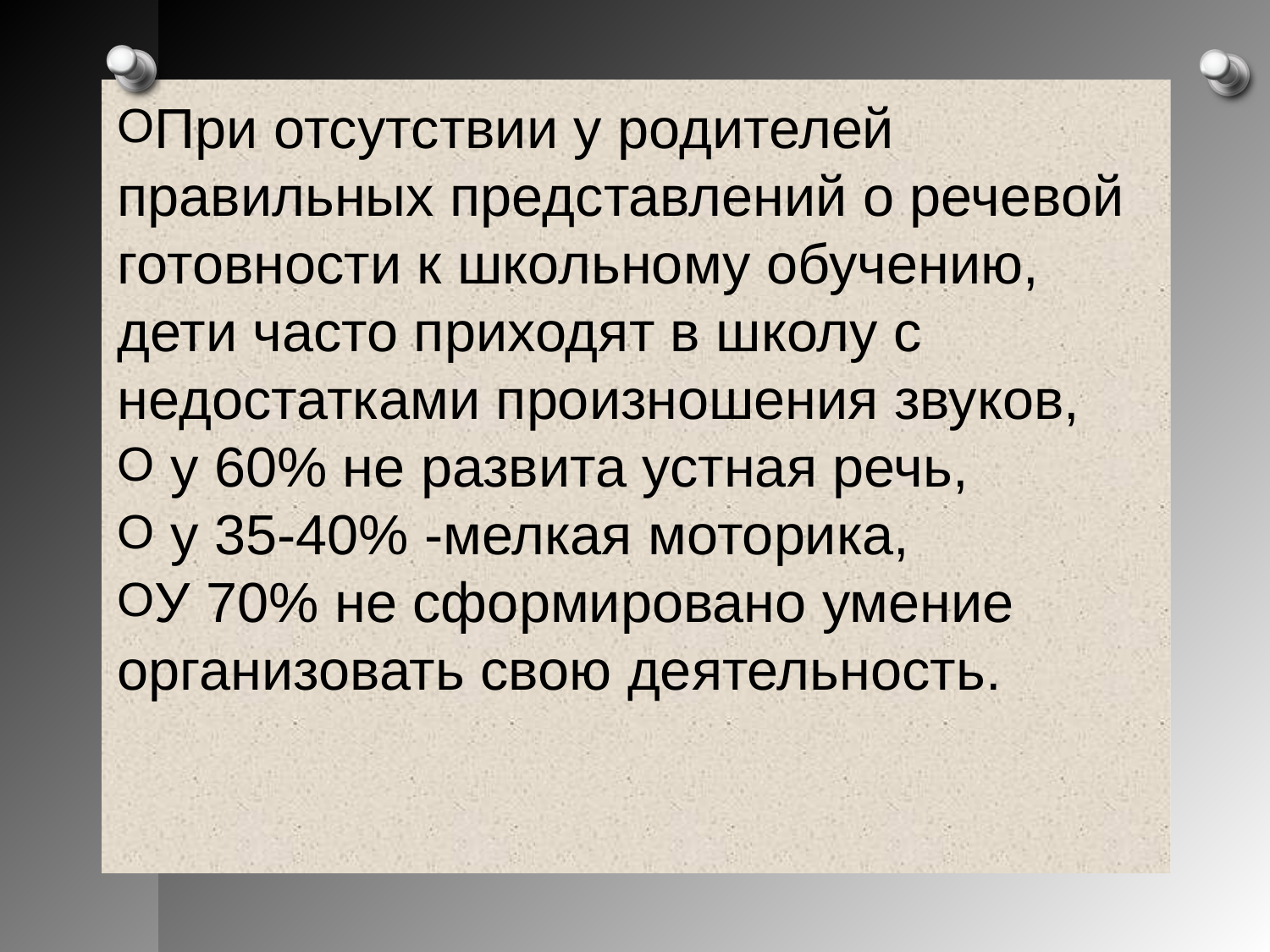

При отсутствии у родителей правильных представлений о речевой готовности к школьному обучению, дети часто приходят в школу с недостатками произношения звуков,
 у 60% не развита устная речь,
 у 35-40% -мелкая моторика,
У 70% не сформировано умение организовать свою деятельность.